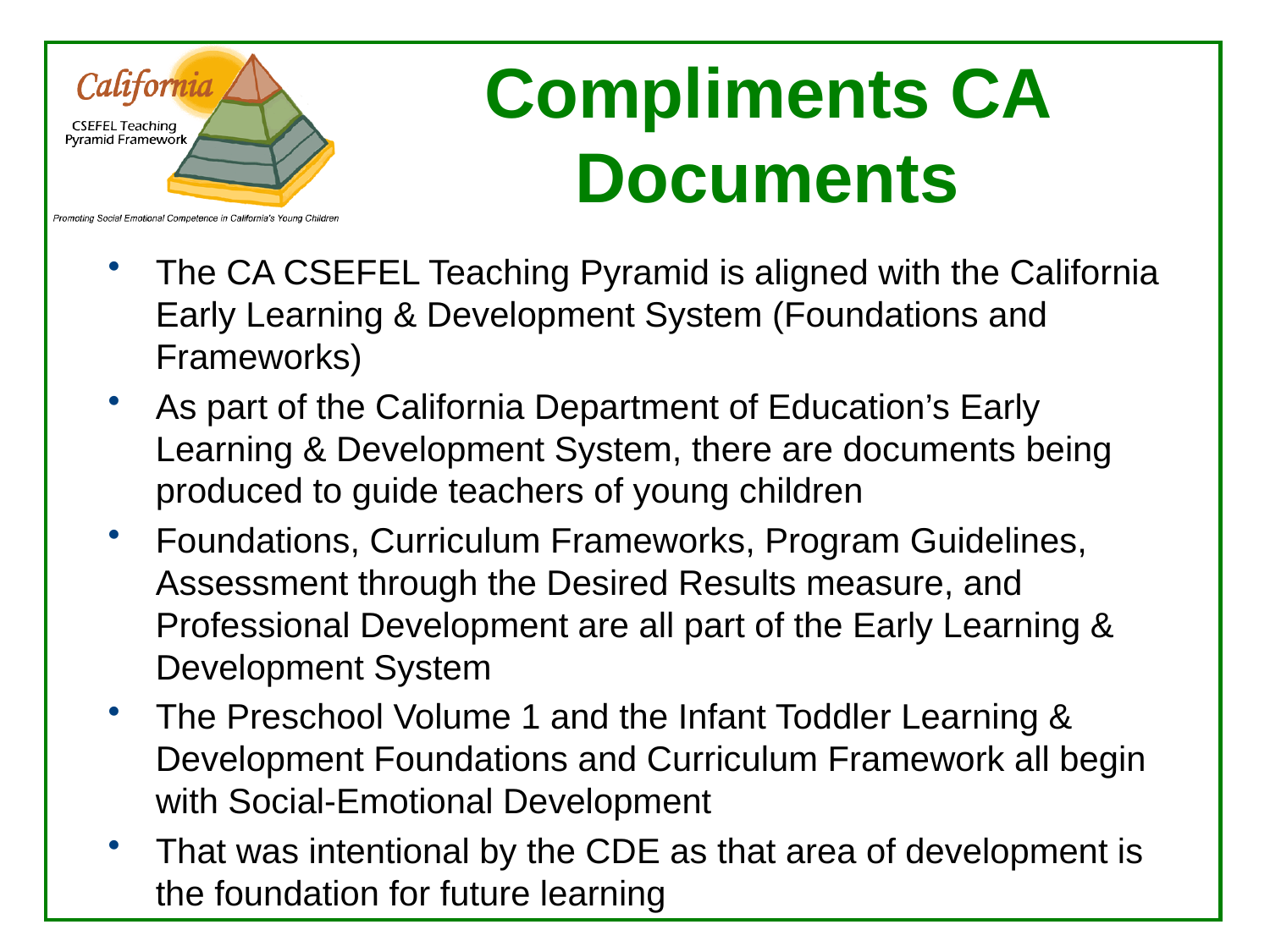

# Compliments CA Documents
The CA CSEFEL Teaching Pyramid is aligned with the California Early Learning & Development System (Foundations and Frameworks)
As part of the California Department of Education’s Early Learning & Development System, there are documents being produced to guide teachers of young children
Foundations, Curriculum Frameworks, Program Guidelines, Assessment through the Desired Results measure, and Professional Development are all part of the Early Learning & Development System
The Preschool Volume 1 and the Infant Toddler Learning & Development Foundations and Curriculum Framework all begin with Social-Emotional Development
That was intentional by the CDE as that area of development is the foundation for future learning